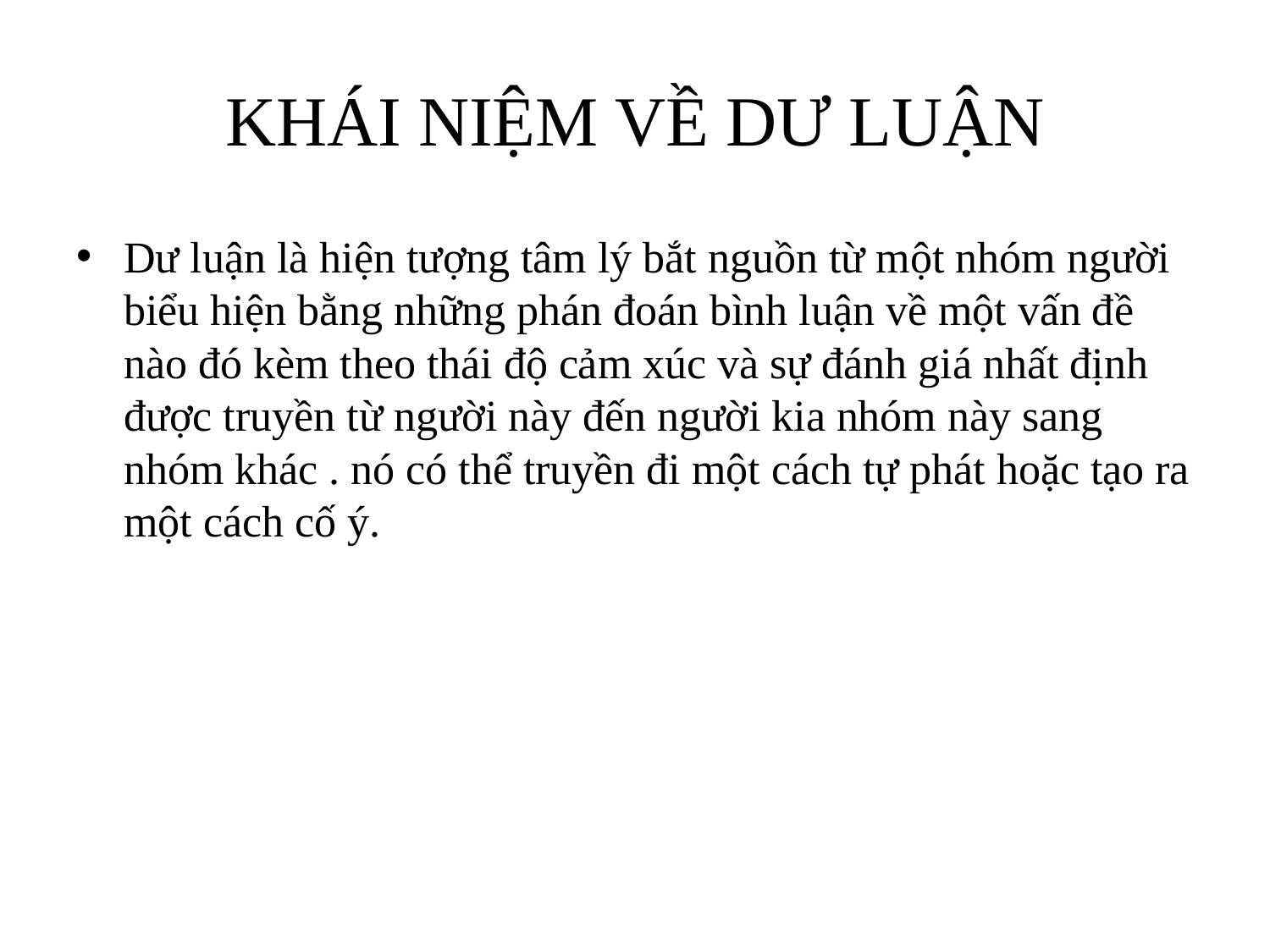

KHÁI NIỆM VỀ DƯ LUẬN
Dư luận là hiện tượng tâm lý bắt nguồn từ một nhóm người biểu hiện bằng những phán đoán bình luận về một vấn đề nào đó kèm theo thái độ cảm xúc và sự đánh giá nhất định được truyền từ người này đến người kia nhóm này sang nhóm khác . nó có thể truyền đi một cách tự phát hoặc tạo ra một cách cố ý.